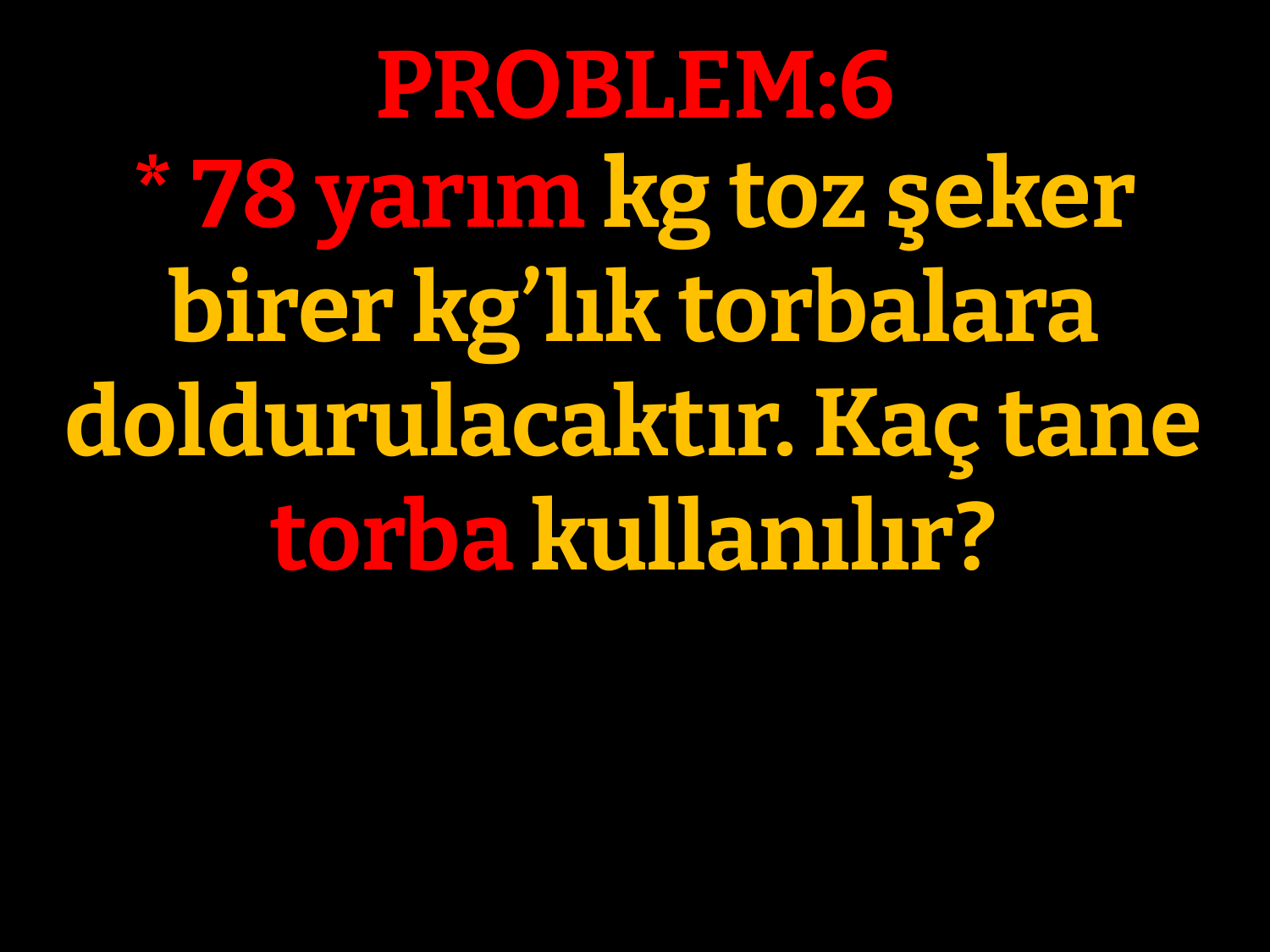

PROBLEM:6
* 78 yarım kg toz şeker birer kg’lık torbalara doldurulacaktır. Kaç tane torba kullanılır?